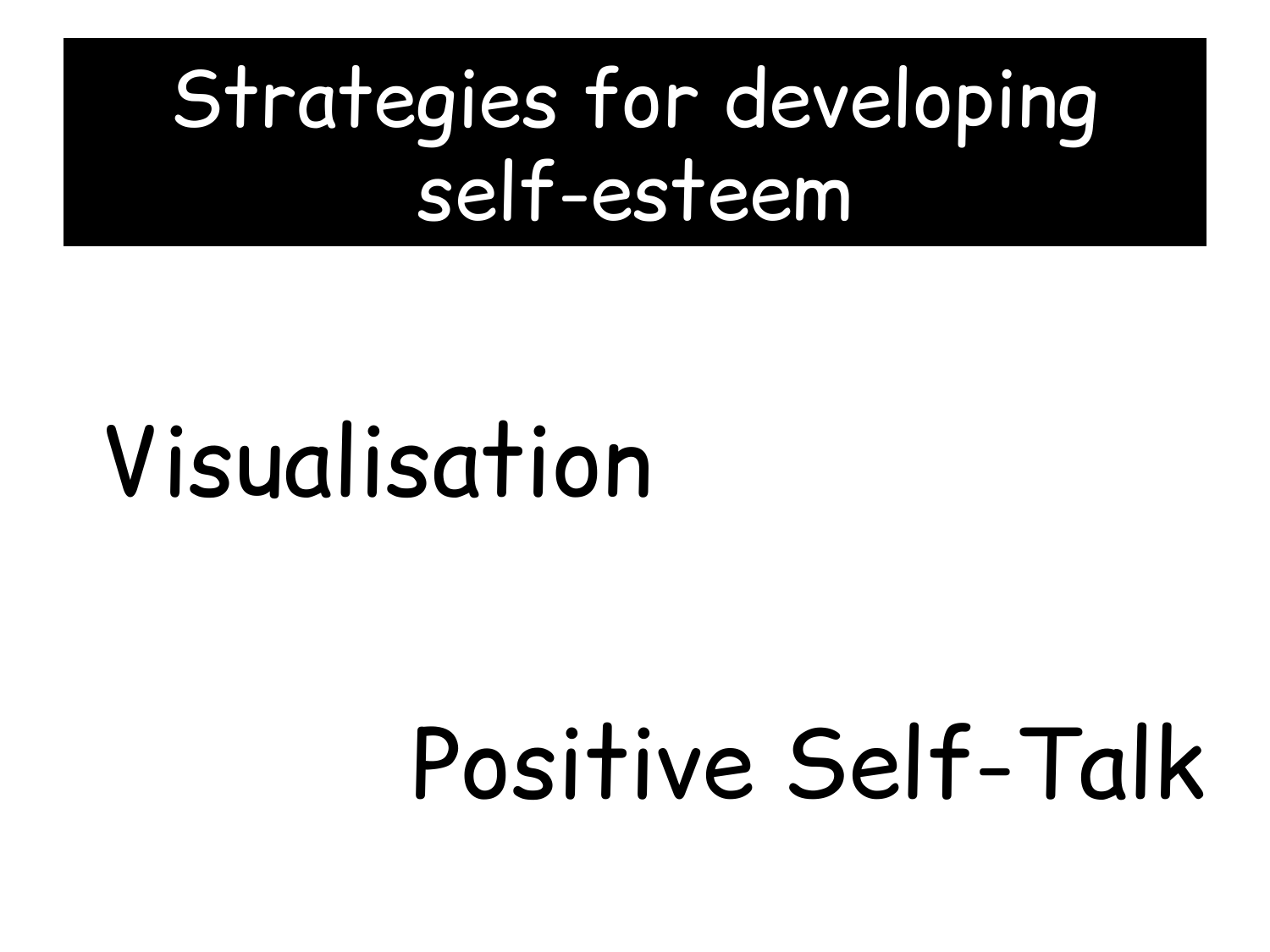

# Strategies for developing self-esteem
Visualisation
Positive Self-Talk